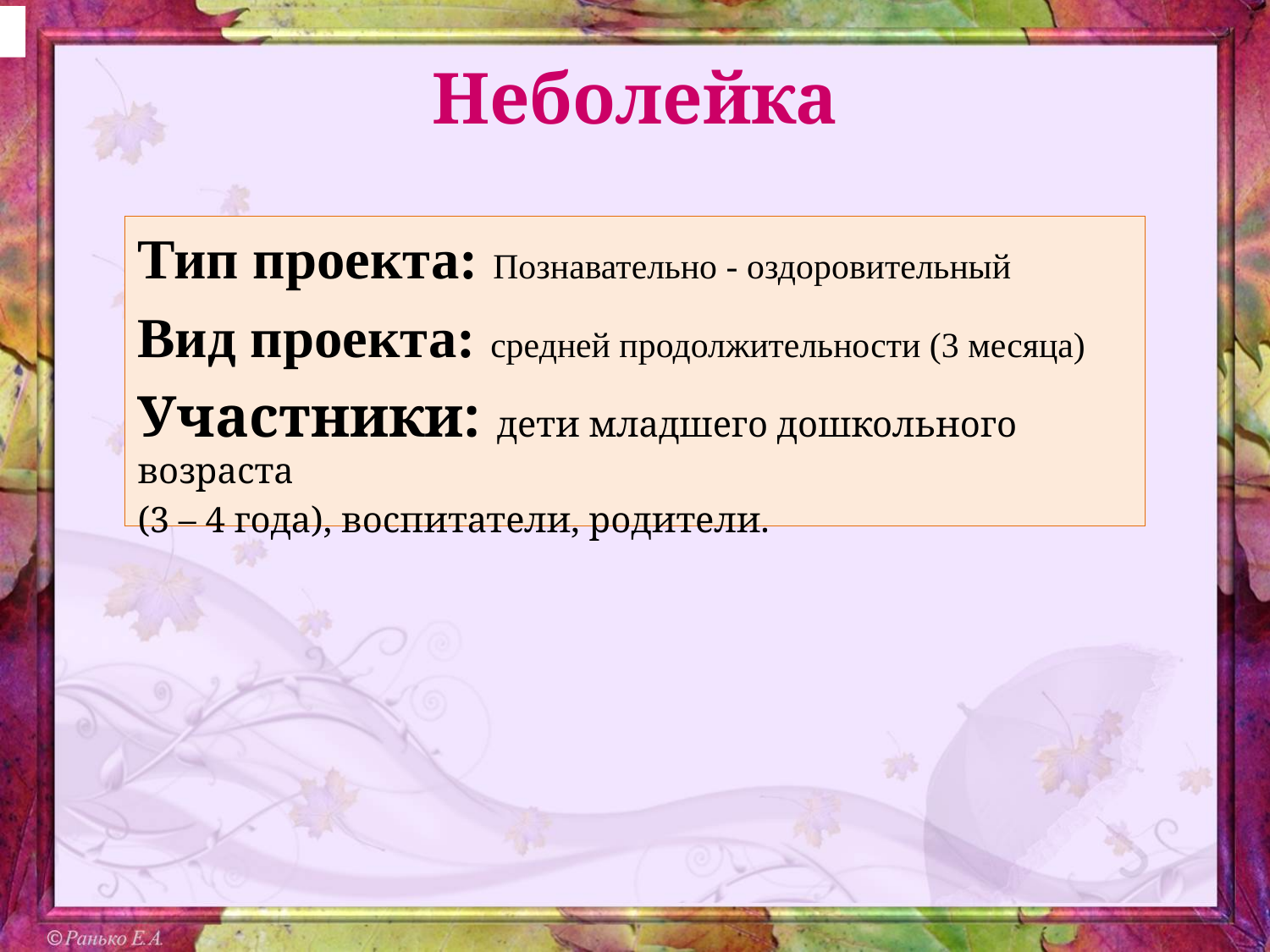

# Неболейка
Тип проекта: Познавательно - оздоровительный
Вид проекта: средней продолжительности (3 месяца)
Участники: дети младшего дошкольного возраста
(3 – 4 года), воспитатели, родители.